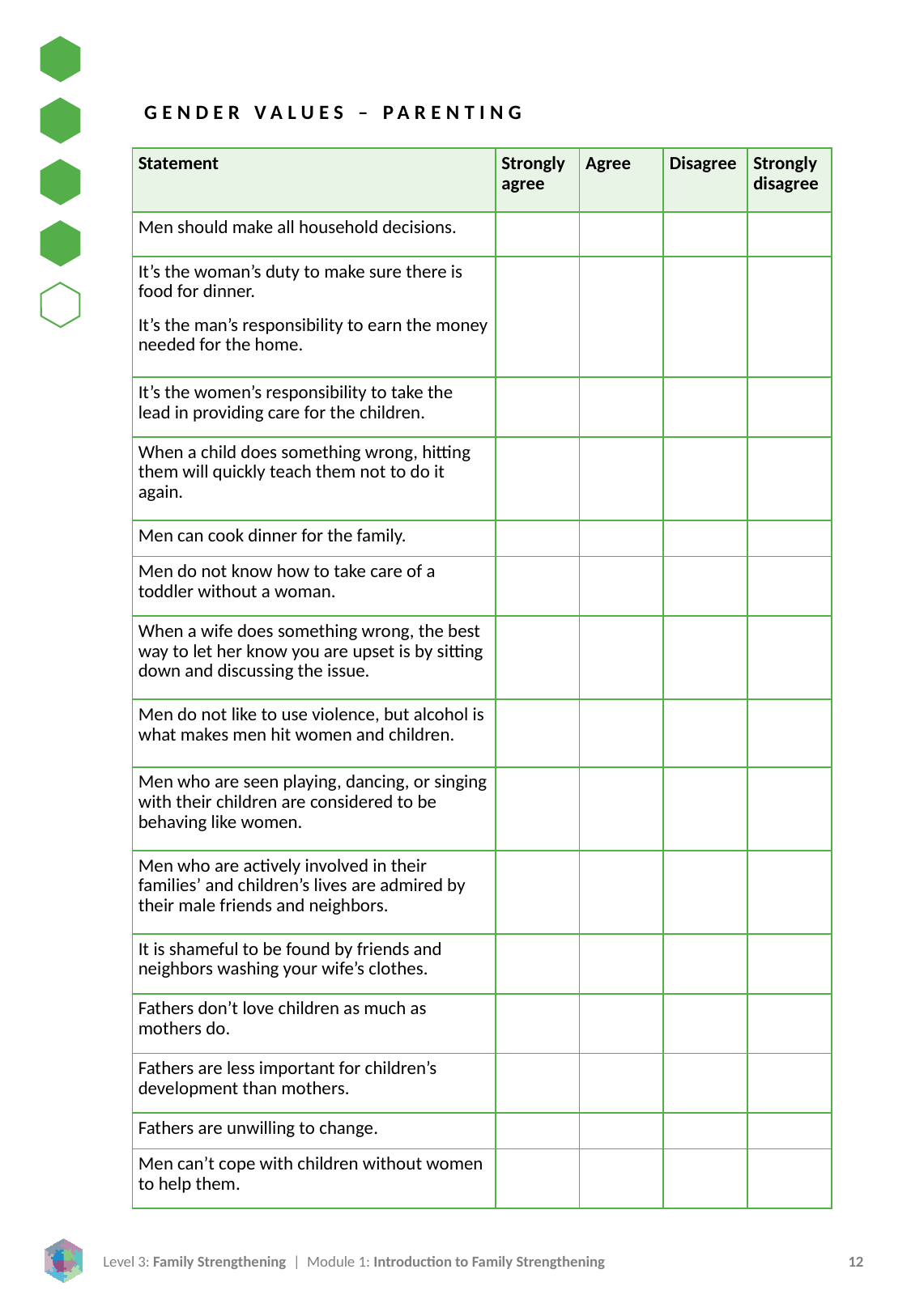

GENDER VALUES – PARENTING

| Statement | Strongly agree | Agree | Disagree | Strongly disagree |
| --- | --- | --- | --- | --- |
| Men should make all household decisions. |  |  |  |  |
| It’s the woman’s duty to make sure there is food for dinner. It’s the man’s responsibility to earn the money needed for the home. |  |  |  |  |
| It’s the women’s responsibility to take the lead in providing care for the children. |  |  |  |  |
| When a child does something wrong, hitting them will quickly teach them not to do it again. |  |  |  |  |
| Men can cook dinner for the family. |  |  |  |  |
| Men do not know how to take care of a toddler without a woman. |  |  |  |  |
| When a wife does something wrong, the best way to let her know you are upset is by sitting down and discussing the issue. |  |  |  |  |
| Men do not like to use violence, but alcohol is what makes men hit women and children. |  |  |  |  |
| Men who are seen playing, dancing, or singing with their children are considered to be behaving like women. |  |  |  |  |
| Men who are actively involved in their families’ and children’s lives are admired by their male friends and neighbors. |  |  |  |  |
| It is shameful to be found by friends and neighbors washing your wife’s clothes. |  |  |  |  |
| Fathers don’t love children as much as mothers do. |  |  |  |  |
| Fathers are less important for children’s development than mothers. |  |  |  |  |
| Fathers are unwilling to change. |  |  |  |  |
| Men can’t cope with children without women to help them. |  |  |  |  |